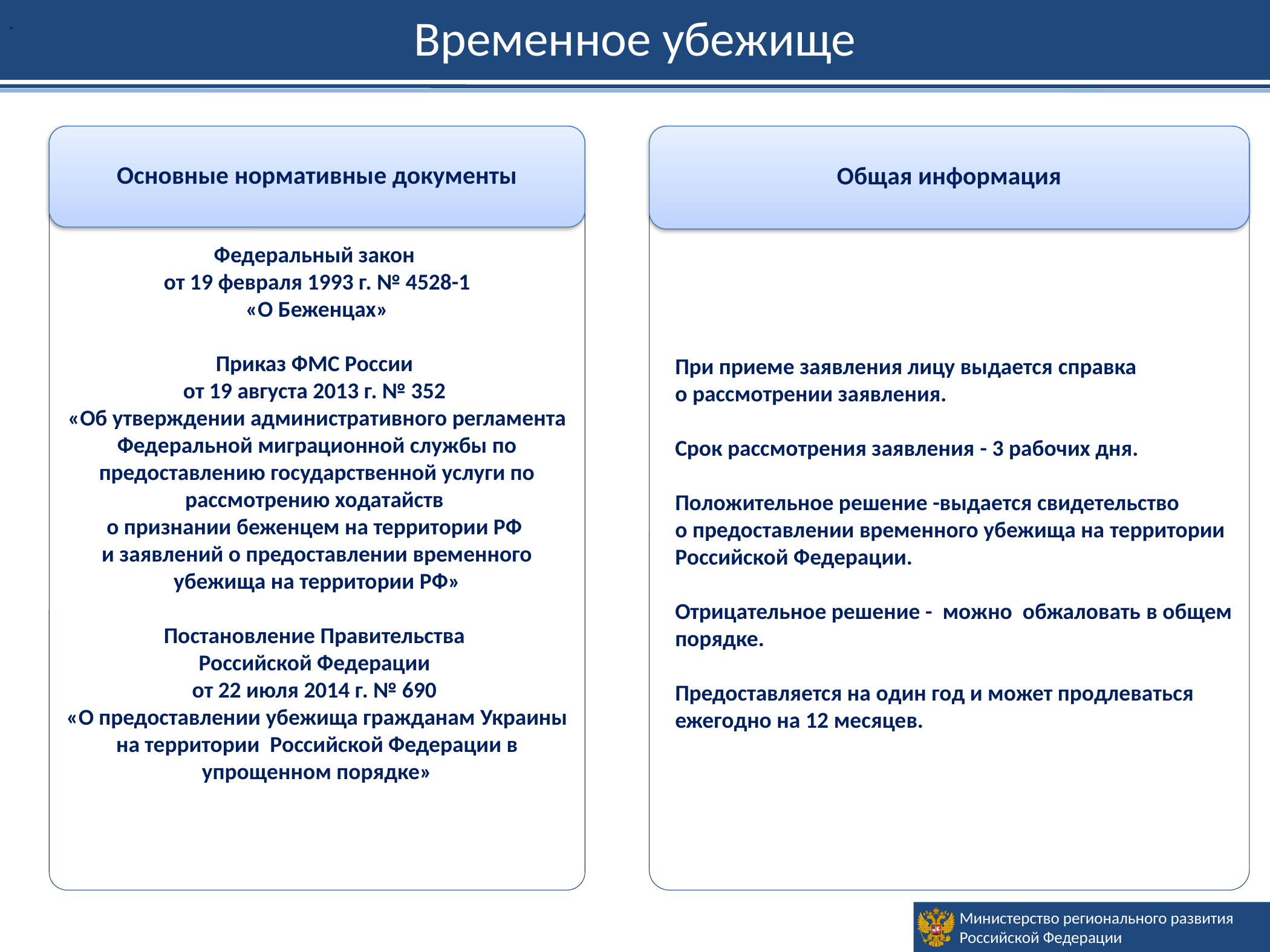

Временное убежище
.

Общая информация

Федеральный закон
от 19 февраля 1993 г. № 4528-1
«О Беженцах»

Приказ ФМС России
от 19 августа 2013 г. № 352
«Об утверждении административного регламента Федеральной миграционной службы по предоставлению государственной услуги по рассмотрению ходатайств
о признании беженцем на территории РФ
и заявлений о предоставлении временного убежища на территории РФ»

Постановление Правительства
Российской Федерации
от 22 июля 2014 г. № 690
«О предоставлении убежища гражданам Украины на территории  Российской Федерации в упрощенном порядке»

Основные нормативные документы
При приеме заявления лицу выдается справка о рассмотрении заявления.

Срок рассмотрения заявления - 3 рабочих дня.

Положительное решение -выдается свидетельство о предоставлении временного убежища на территории Российской Федерации.

Отрицательное решение -  можно  обжаловать в общем порядке.

Предоставляется на один год и может продлеваться ежегодно на 12 месяцев.